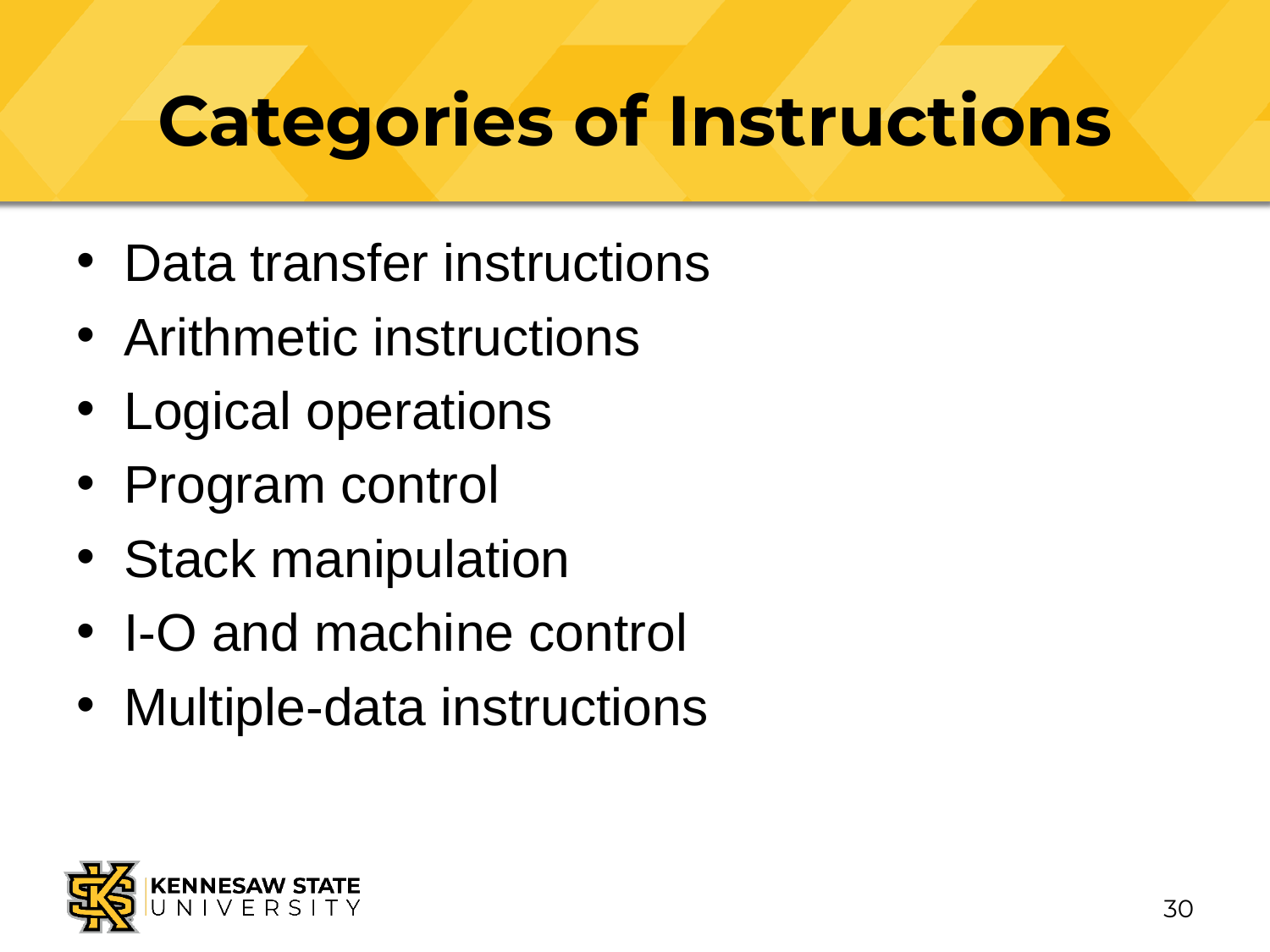

# Categories of Instructions
Data transfer instructions
Arithmetic instructions
Logical operations
Program control
Stack manipulation
I-O and machine control
Multiple-data instructions

30